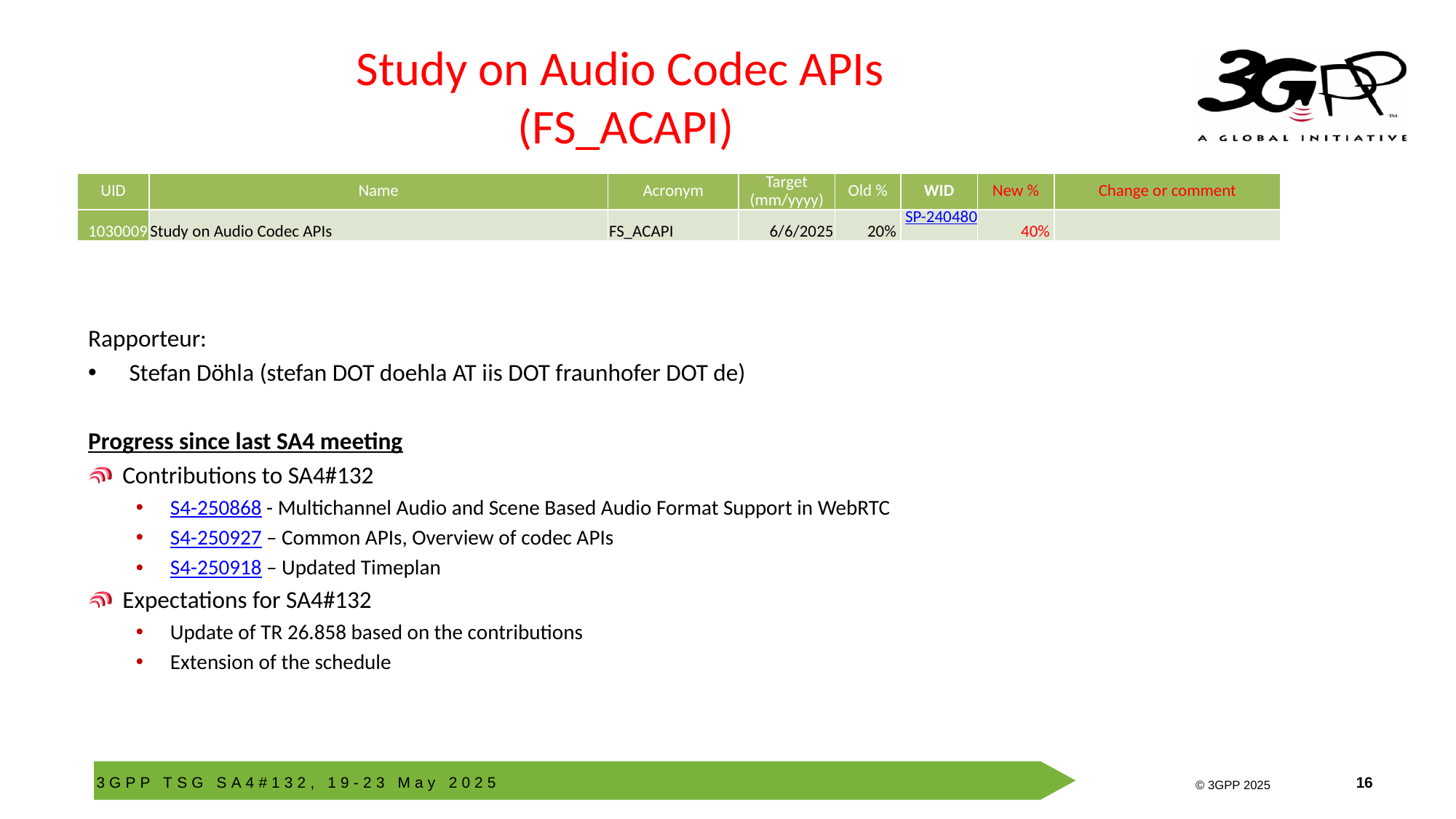

# Study on Audio Codec APIs (FS_ACAPI)
| UID | Name | Acronym | Target (mm/yyyy) | Old % | WID | New % | Change or comment |
| --- | --- | --- | --- | --- | --- | --- | --- |
| 1030009 | Study on Audio Codec APIs | FS\_ACAPI | 6/6/2025 | 20% | SP-240480 | 40% |  |
Rapporteur:
Stefan Döhla (stefan DOT doehla AT iis DOT fraunhofer DOT de)

Progress since last SA4 meeting
Contributions to SA4#132
S4-250868 - Multichannel Audio and Scene Based Audio Format Support in WebRTC
S4-250927 – Common APIs, Overview of codec APIs
S4-250918 – Updated Timeplan
Expectations for SA4#132
Update of TR 26.858 based on the contributions
Extension of the schedule